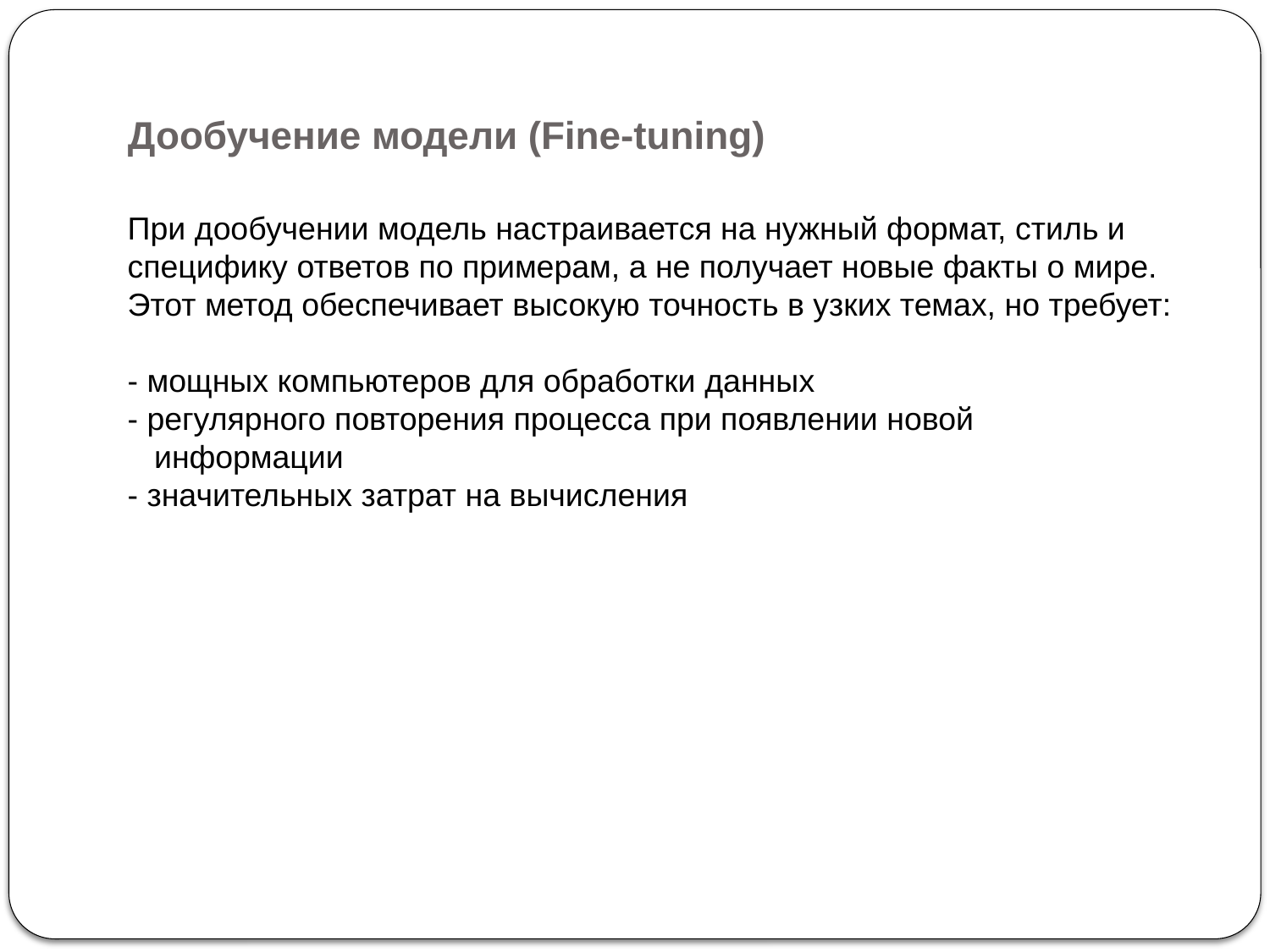

# Дообучение модели (Fine-tuning)
При дообучении модель настраивается на нужный формат, стиль и специфику ответов по примерам, а не получает новые факты о мире. Этот метод обеспечивает высокую точность в узких темах, но требует:

- мощных компьютеров для обработки данных
- регулярного повторения процесса при появлении новой
   информации
- значительных затрат на вычисления